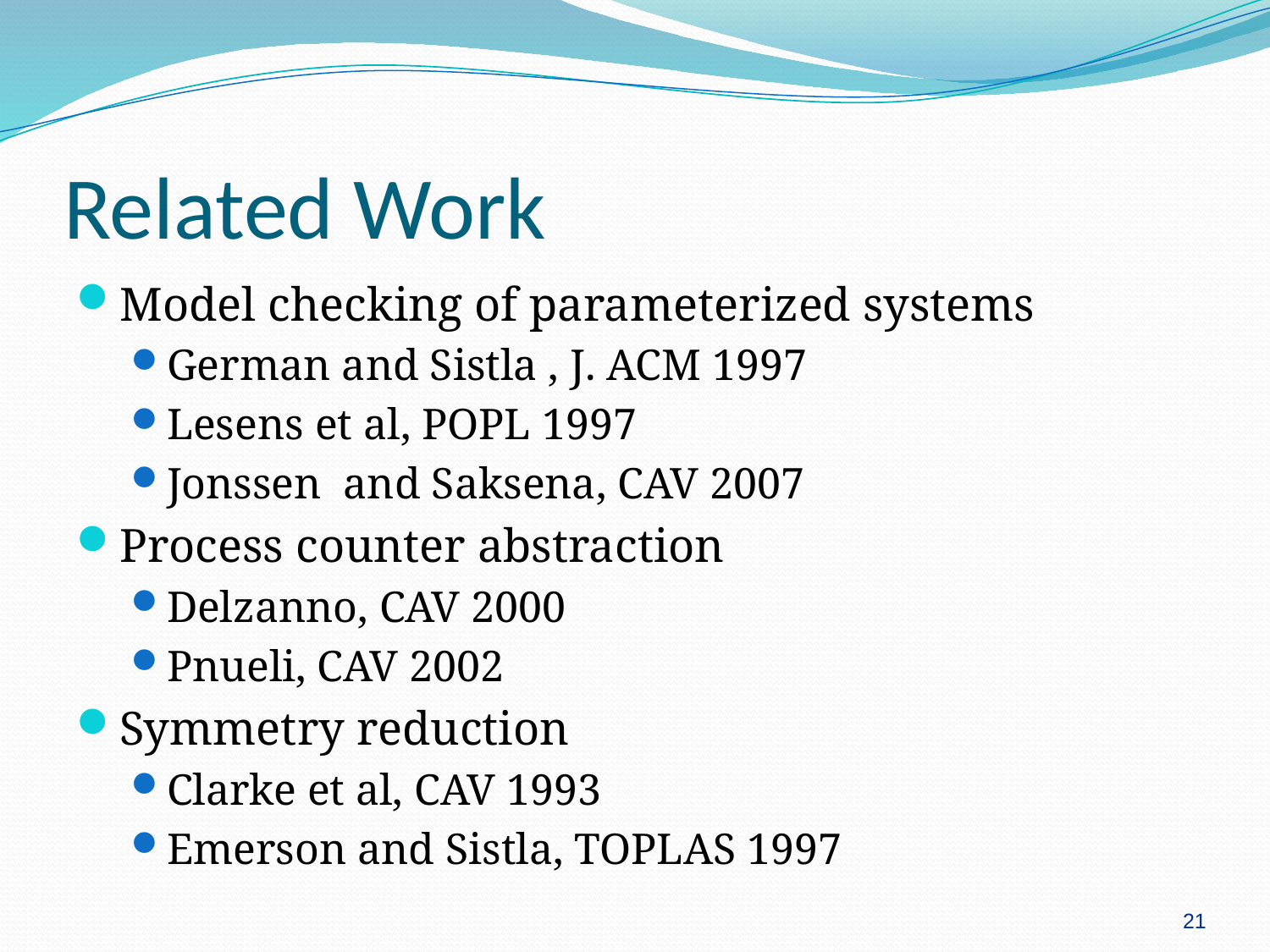

# Related Work
Model checking of parameterized systems
German and Sistla , J. ACM 1997
Lesens et al, POPL 1997
Jonssen  and Saksena, CAV 2007
Process counter abstraction
Delzanno, CAV 2000
Pnueli, CAV 2002
Symmetry reduction
Clarke et al, CAV 1993
Emerson and Sistla, TOPLAS 1997

21